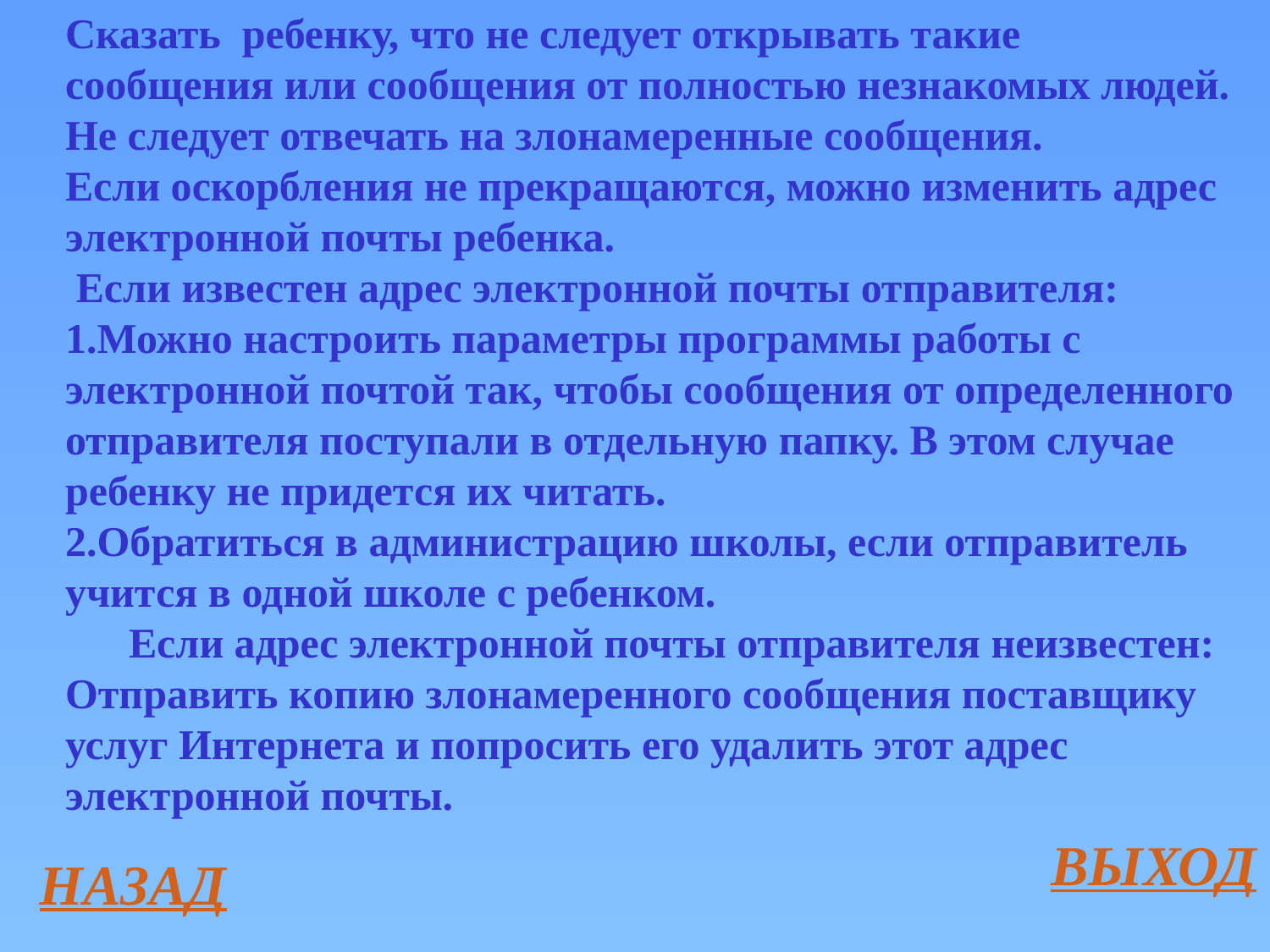

Сказать  ребенку, что не следует открывать такие сообщения или сообщения от полностью незнакомых людей.
Не следует отвечать на злонамеренные сообщения.
Если оскорбления не прекращаются, можно изменить адрес электронной почты ребенка.
 Если известен адрес электронной почты отправителя:
1.Можно настроить параметры программы работы с электронной почтой так, чтобы сообщения от определенного отправителя поступали в отдельную папку. В этом случае ребенку не придется их читать.
2.Обратиться в администрацию школы, если отправитель учится в одной школе с ребенком.
      Если адрес электронной почты отправителя неизвестен:
Отправить копию злонамеренного сообщения поставщику услуг Интернета и попросить его удалить этот адрес электронной почты.

ВЫХОД
НАЗАД